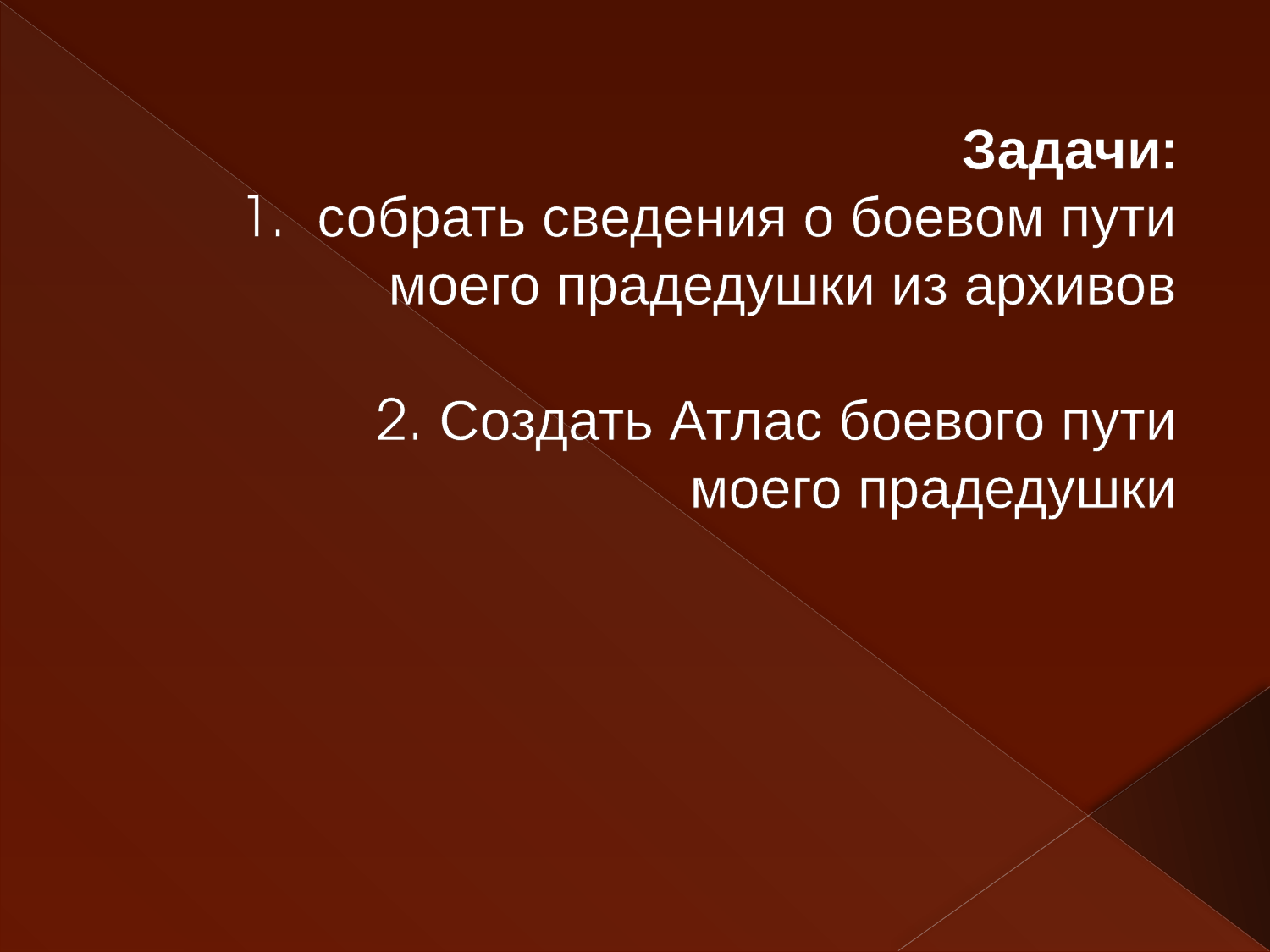

Задачи:
        1.  собрать сведения о боевом пути моего прадедушки из архивов

        2. Создать Атлас боевого пути моего прадедушки
#